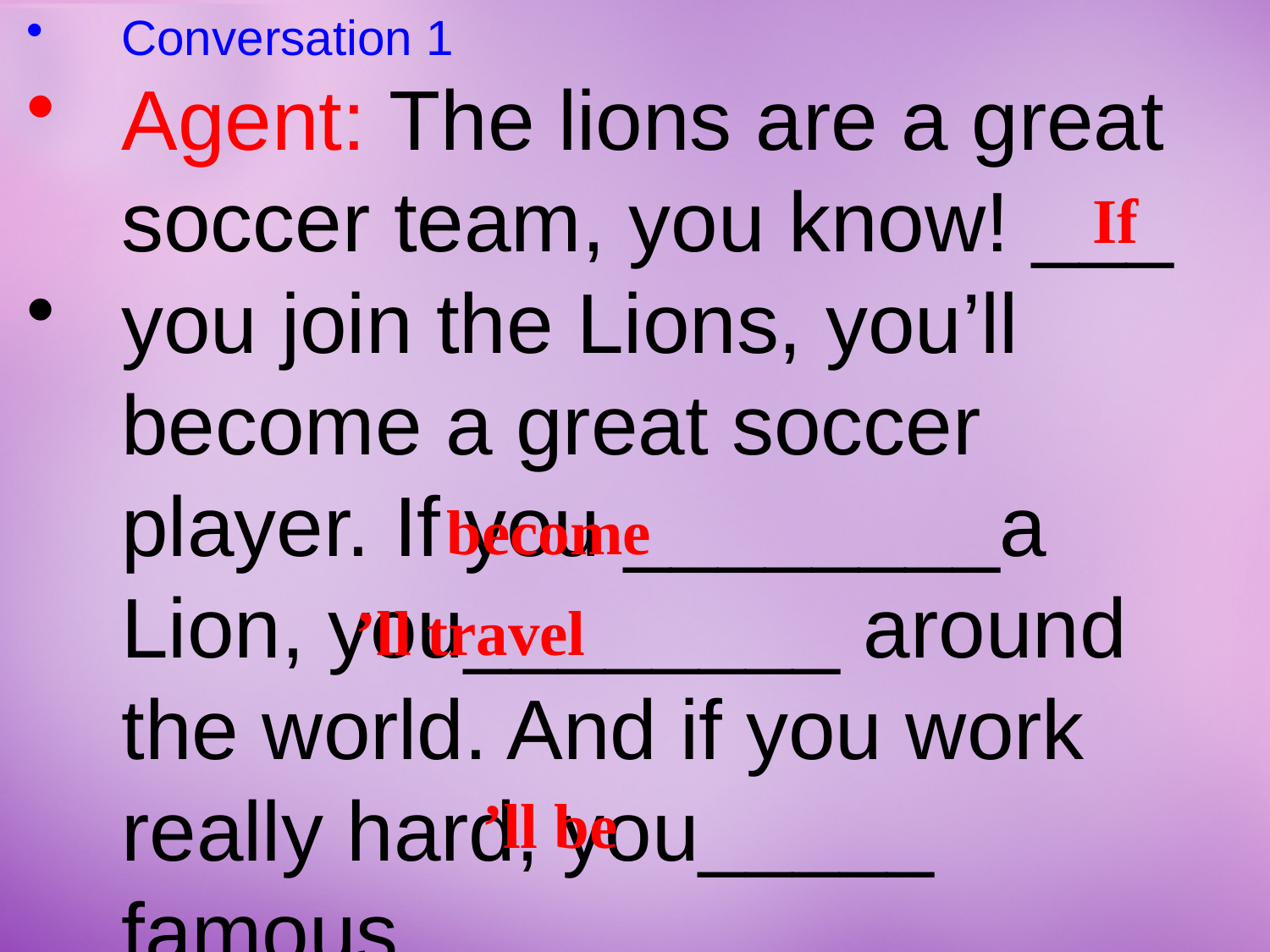

Conversation 1
Agent: The lions are a great soccer team, you know! ___
you join the Lions, you’ll become a great soccer player. If you ________a Lion, you________ around the world. And if you work really hard, you_____ famous.
If
become
’ll travel
’ll be